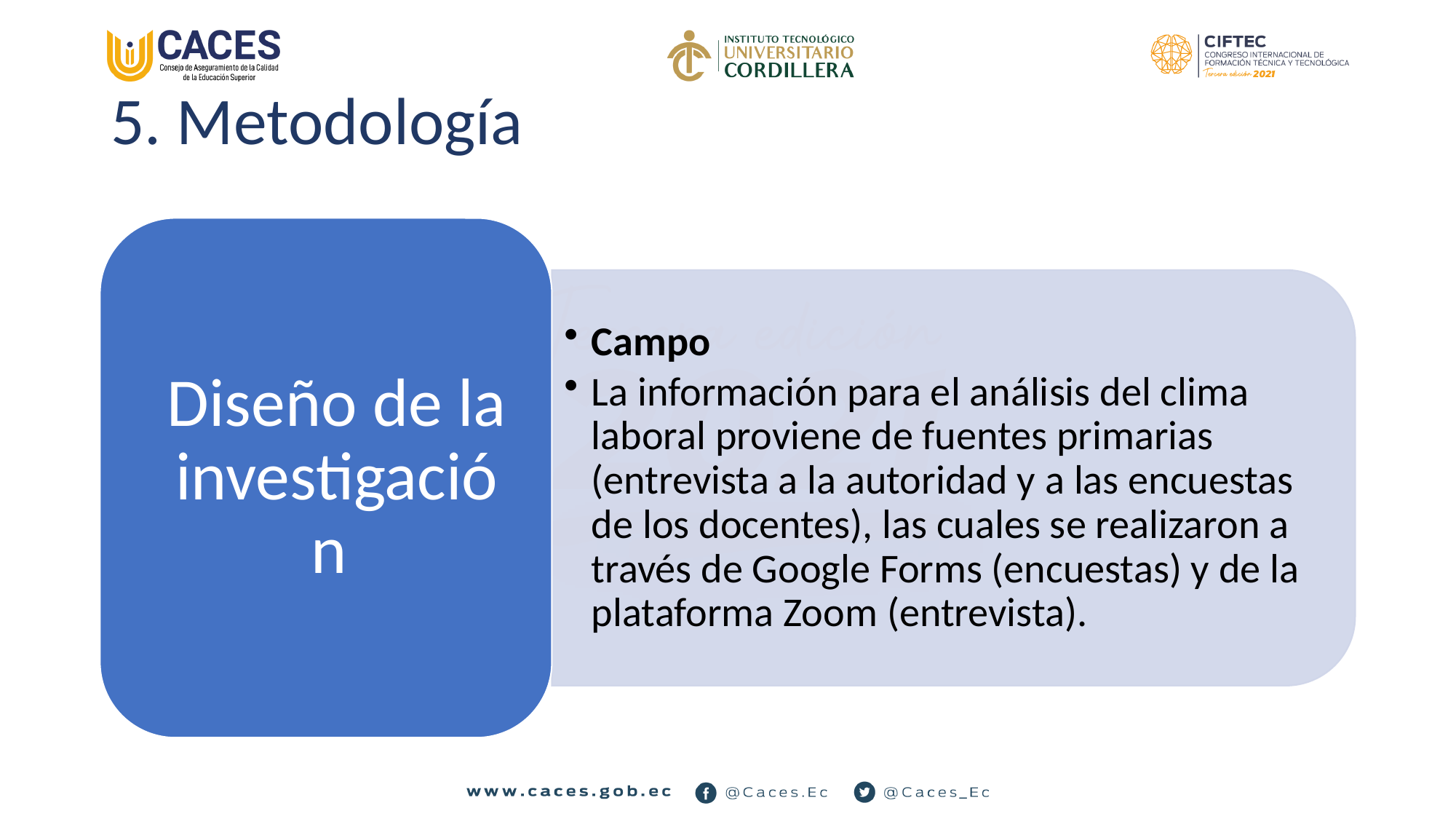

# 5. Metodología
Campo
La información para el análisis del clima laboral proviene de fuentes primarias (entrevista a la autoridad y a las encuestas de los docentes), las cuales se realizaron a través de Google Forms (encuestas) y de la plataforma Zoom (entrevista).
Diseño de la investigación